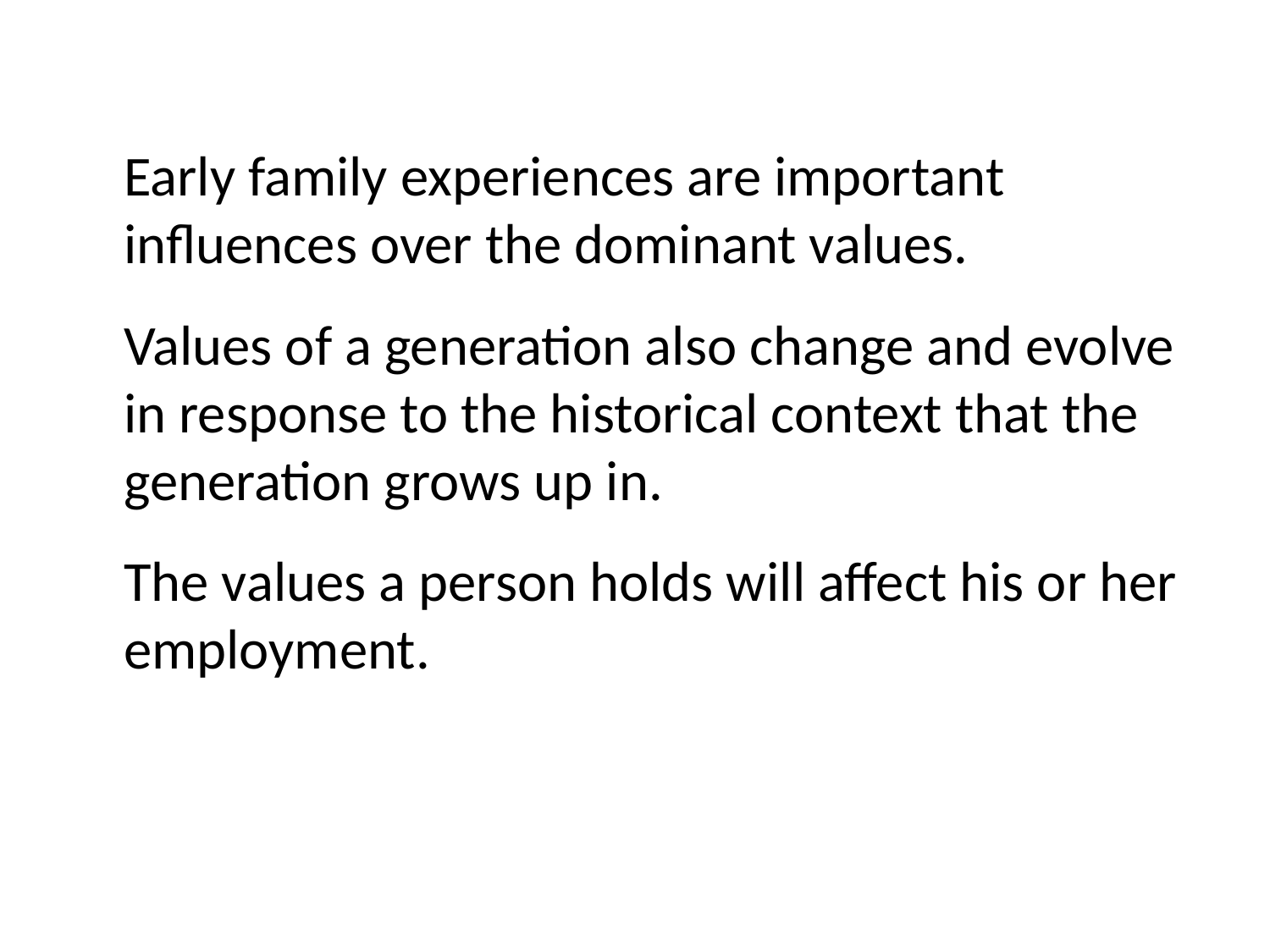

Early family experiences are important influences over the dominant values.

	Values of a generation also change and evolve in response to the historical context that the generation grows up in.

	The values a person holds will affect his or her employment.